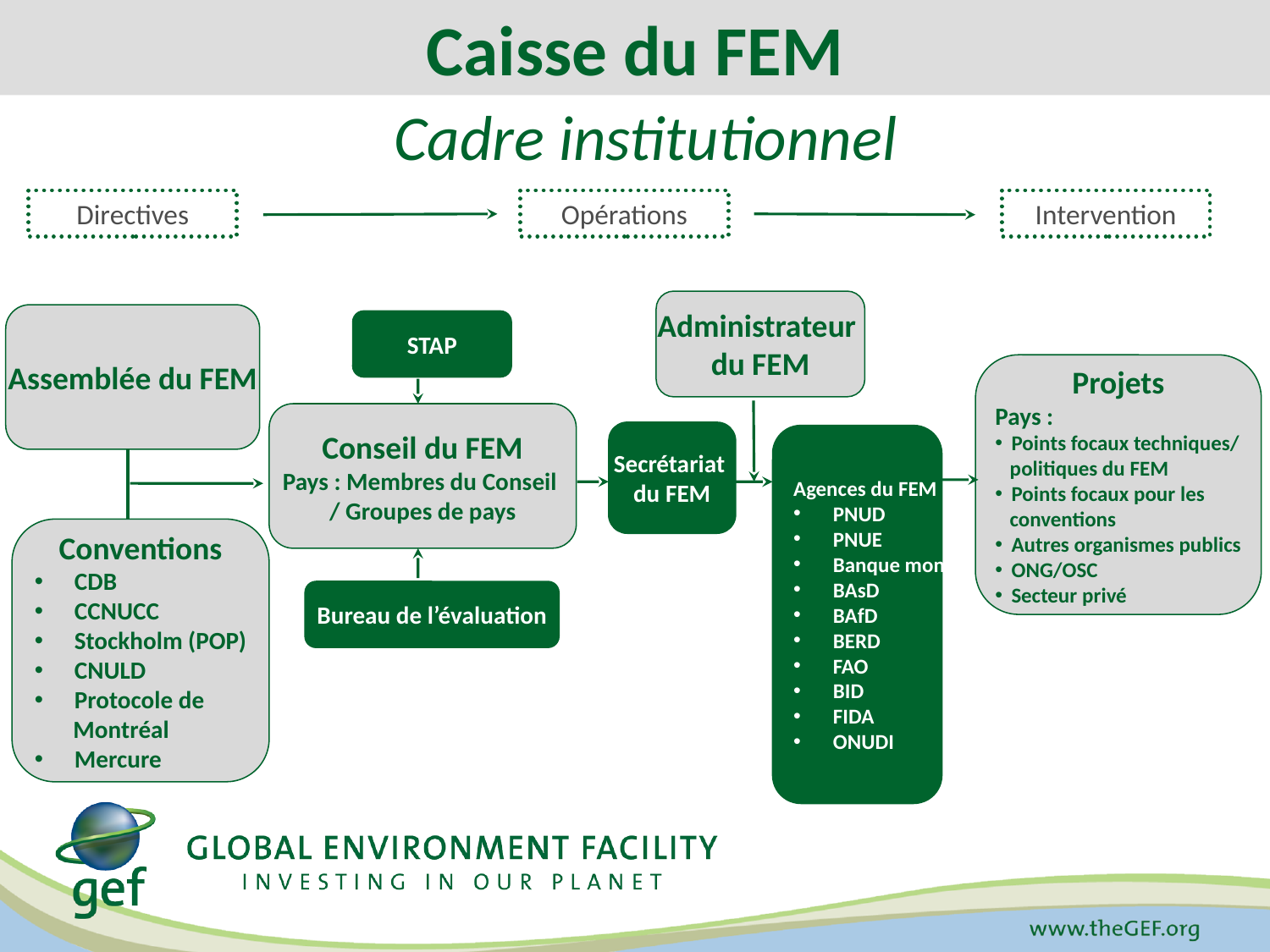

Caisse du FEM
# Cadre institutionnel
Directives
Opérations
Intervention

Administrateur
du FEM
Assemblée du FEM
STAP
Projets
Pays :
Points focaux techniques/
   politiques du FEM
Points focaux pour les
   conventions
Autres organismes publics
ONG/OSC
Secteur privé

Conseil du FEM
Pays : Membres du Conseil
/ Groupes de pays
Secrétariat
du FEM
Agences du FEM
PNUD
PNUE
Banque mondiale
BAsD
BAfD
BERD
FAO
BID
FIDA
ONUDI

Conventions
CDB
CCNUCC
Stockholm (POP)
CNULD
Protocole de
       Montréal
Mercure

Bureau de l’évaluation